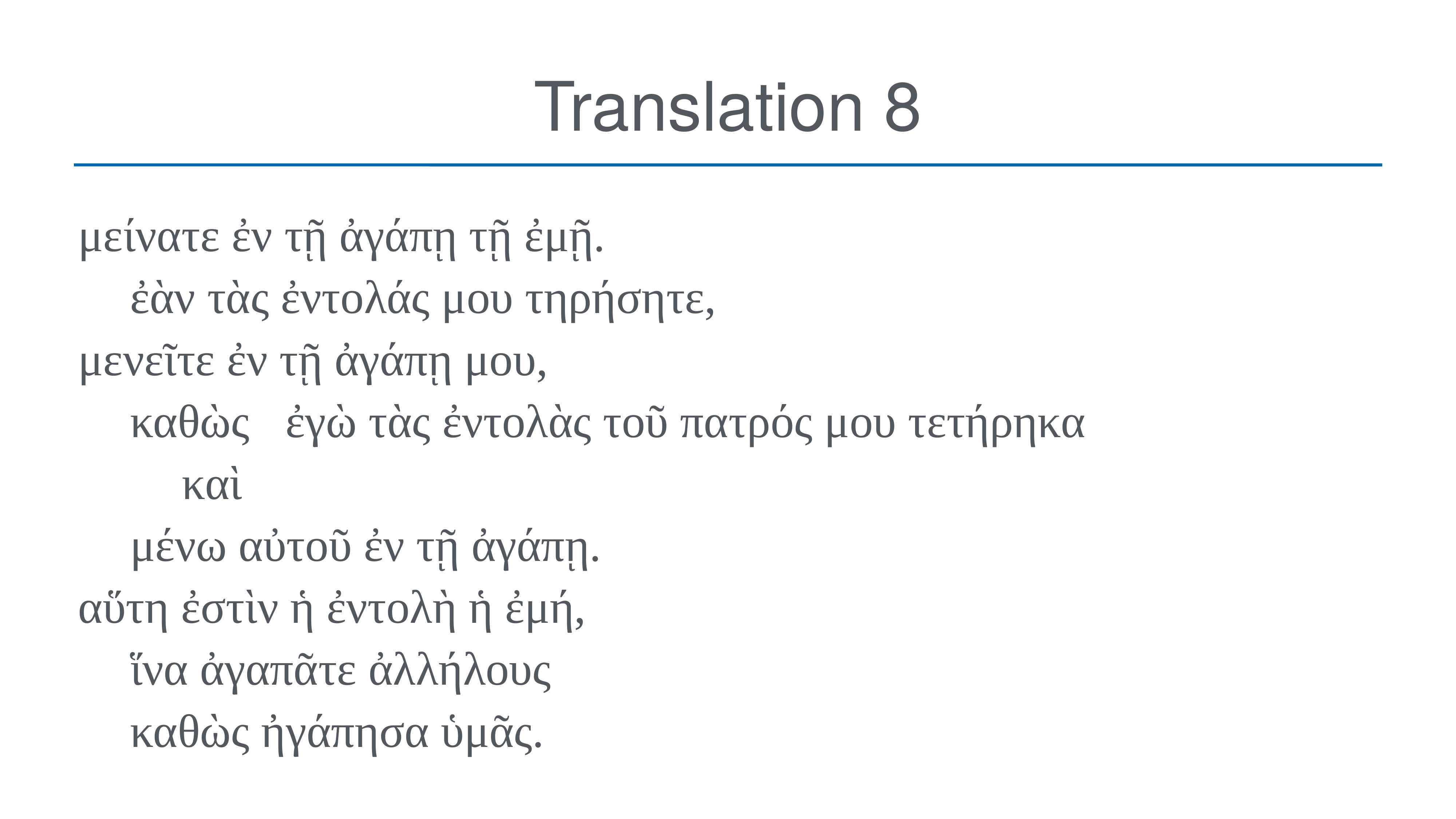

# Translation 8
μείνατε ἐν τῇ ἀγάπῃ τῇ ἐμῇ.
	ἐὰν τὰς ἐντολάς μου τηρήσητε,
μενεῖτε ἐν τῇ ἀγάπῃ μου,
	καθὼς 	ἐγὼ τὰς ἐντολὰς τοῦ πατρός μου τετήρηκα
		καὶ
	μένω αὐτοῦ ἐν τῇ ἀγάπῃ.
αὕτη ἐστὶν ἡ ἐντολὴ ἡ ἐμή,
	ἵνα ἀγαπᾶτε ἀλλήλους
	καθὼς ἠγάπησα ὑμᾶς.